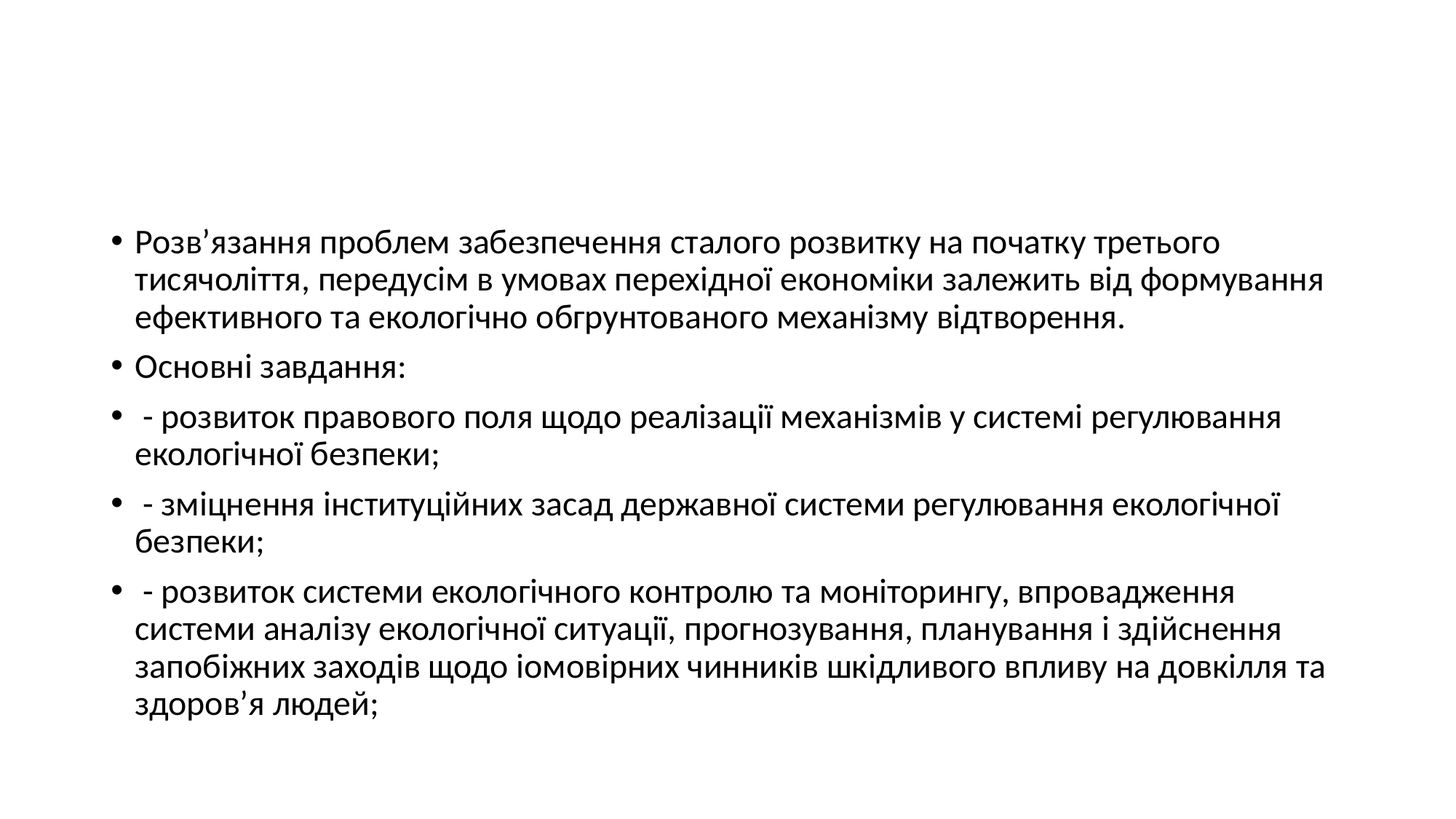

#
Розв’язання проблем забезпечення сталого розвитку на початку третього тисячоліття, передусім в умовах перехідної економіки залежить від формування ефективного та екологічно обгрунтованого механізму відтворення.
Основні завдання:
 - розвиток правового поля щодо реалізації механізмів у системі регулювання екологічної безпеки;
 - зміцнення інституційних засад державної системи регулювання екологічної безпеки;
 - розвиток системи екологічного контролю та моніторингу, впровадження системи аналізу екологічної ситуації, прогнозування, планування і здійснення запобіжних заходів щодо іомовірних чинників шкідливого впливу на довкілля та здоров’я людей;